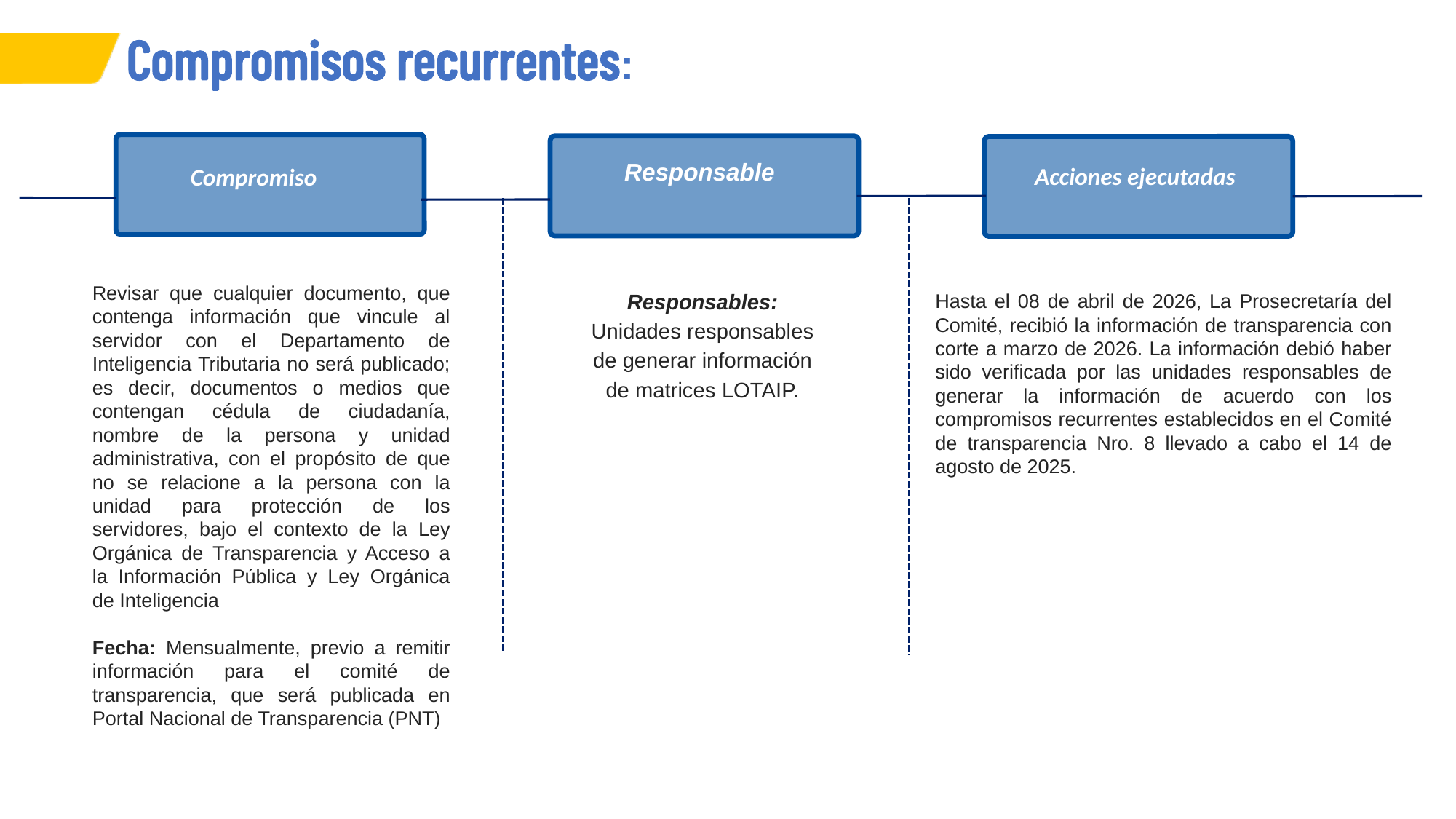

Compromisos recurrentes:

Responsable

Acciones ejecutadas

Compromiso

Revisar que cualquier documento, que contenga información que vincule al servidor con el Departamento de Inteligencia Tributaria no será publicado; es decir, documentos o medios que contengan cédula de ciudadanía, nombre de la persona y unidad administrativa, con el propósito de que no se relacione a la persona con la unidad para protección de los servidores, bajo el contexto de la Ley Orgánica de Transparencia y Acceso a la Información Pública y Ley Orgánica de Inteligencia

Fecha: Mensualmente, previo a remitir información para el comité de transparencia, que será publicada en Portal Nacional de Transparencia (PNT)

Responsables:
Unidades responsables de generar información de matrices LOTAIP.

Hasta el 08 de abril de 2026, La Prosecretaría del Comité, recibió la información de transparencia con corte a marzo de 2026. La información debió haber sido verificada por las unidades responsables de generar la información de acuerdo con los compromisos recurrentes establecidos en el Comité de transparencia Nro. 8 llevado a cabo el 14 de agosto de 2025.